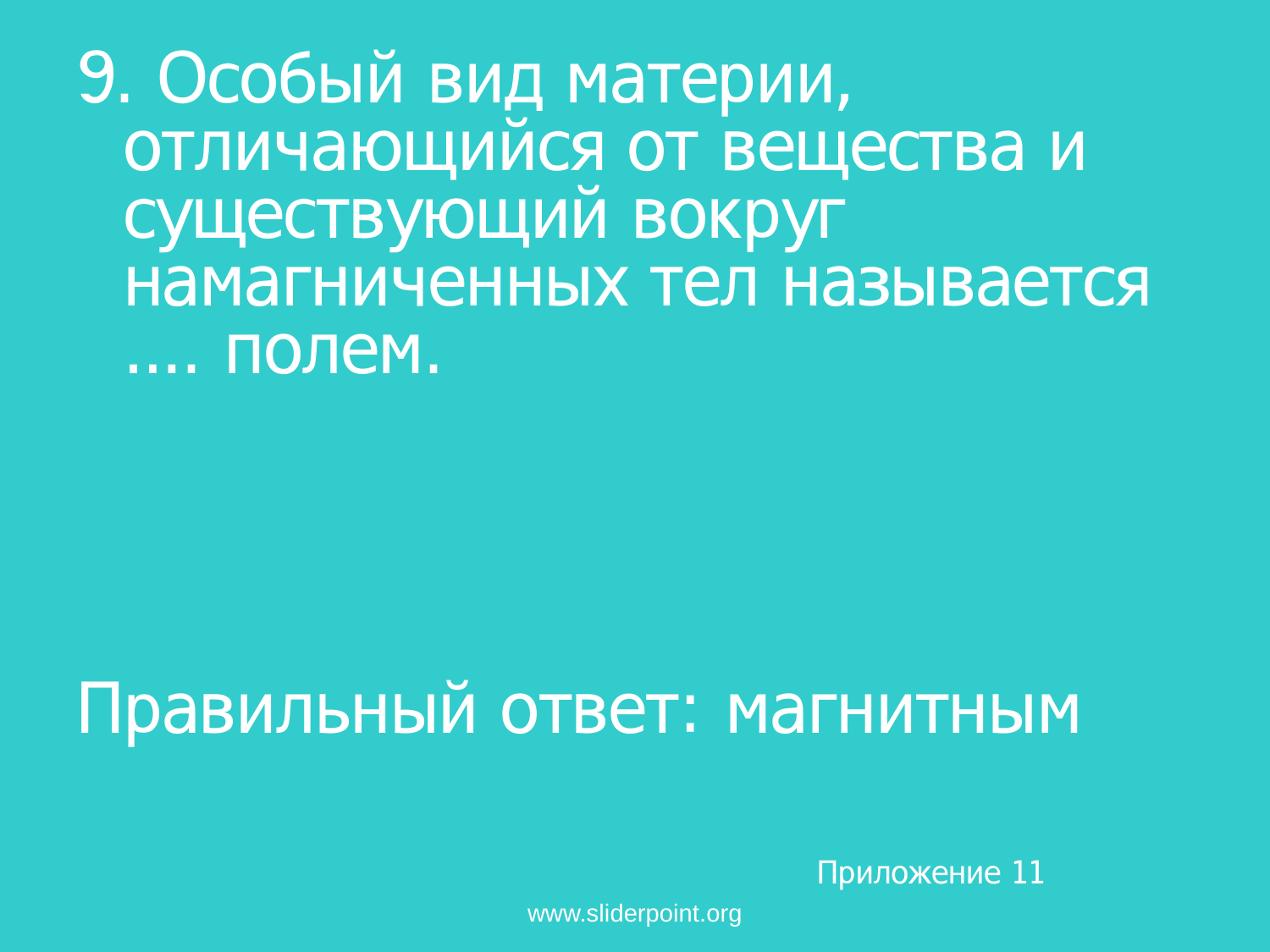

9. Особый вид материи, отличающийся от вещества и существующий вокруг намагниченных тел называется …. полем.

Правильный ответ: магнитным
Приложение 11

www.sliderpoint.org